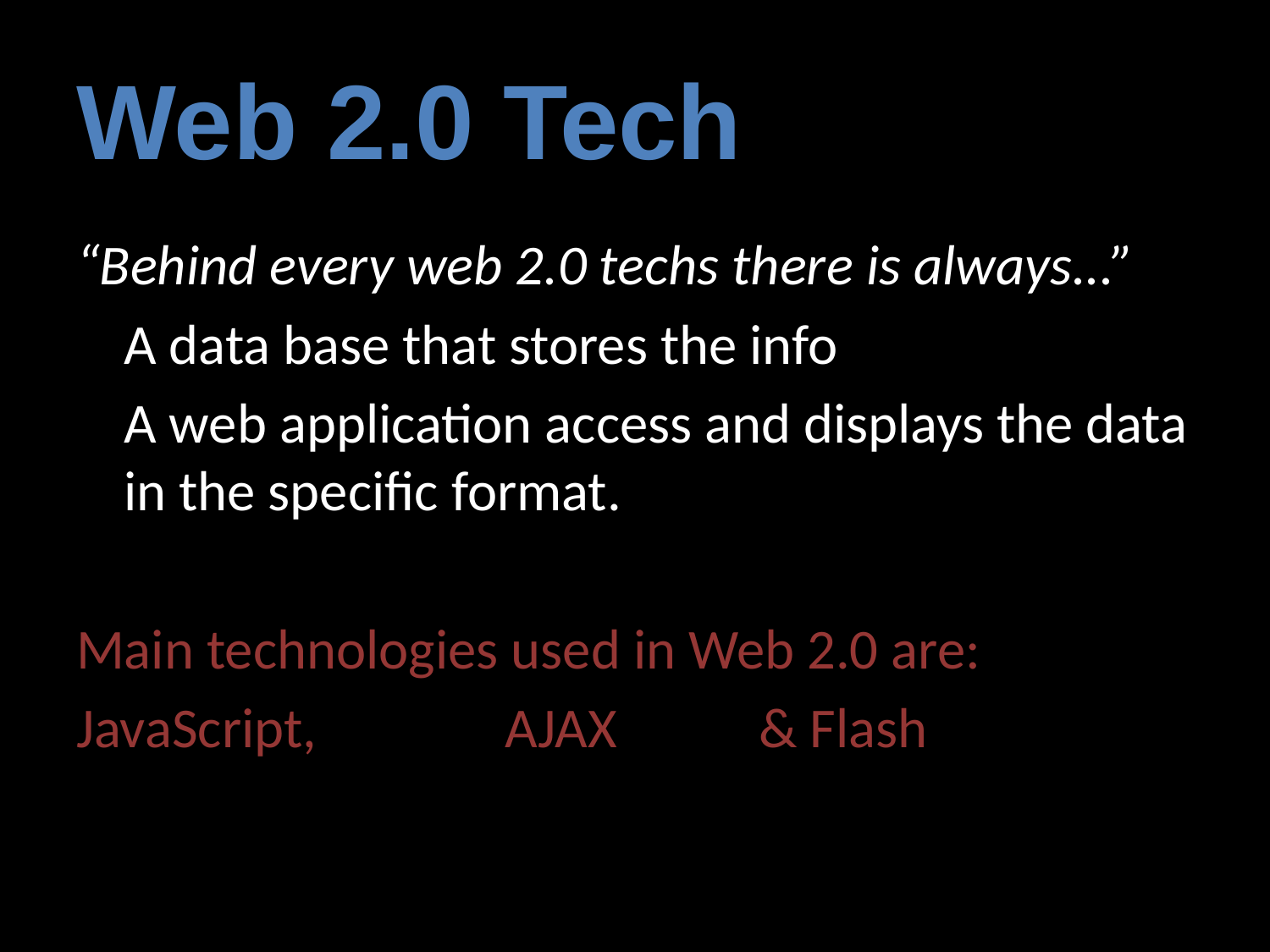

# Web 2.0 Tech
“Behind every web 2.0 techs there is always...”
	A data base that stores the info
	A web application access and displays the data in the specific format.

Main technologies used in Web 2.0 are:
JavaScript, 		AJAX 		& Flash